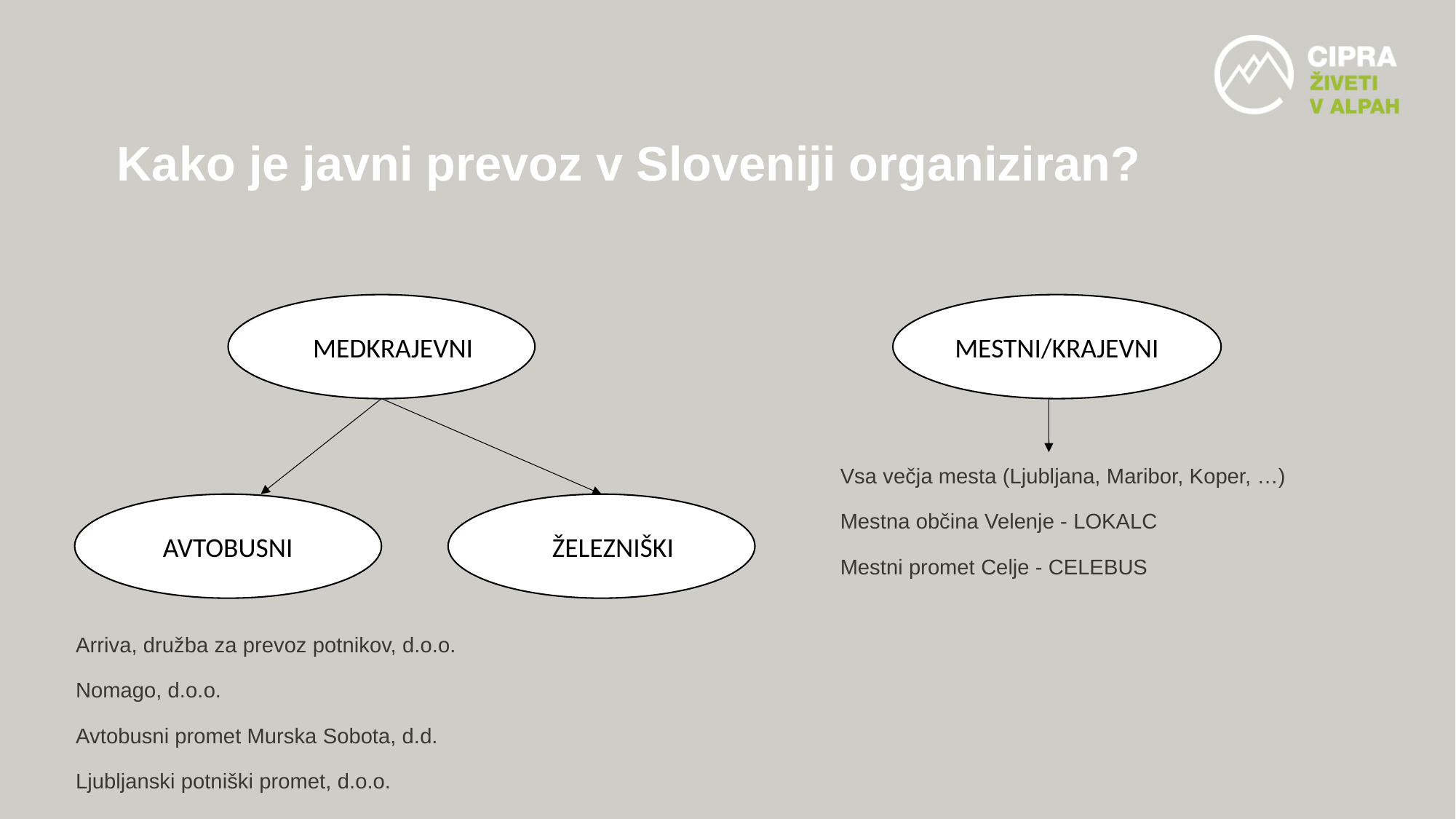

# Kako je javni prevoz v Sloveniji organiziran?
MMEDKRAJEVNI
MESTNI/KRAJEVNI
Vsa večja mesta (Ljubljana, Maribor, Koper, …)
Mestna občina Velenje - LOKALC
Mestni promet Celje - CELEBUS

AVTOBUSNI
MŽELEZNIŠKI
Arriva, družba za prevoz potnikov, d.o.o.
Nomago, d.o.o.
Avtobusni promet Murska Sobota, d.d.
Ljubljanski potniški promet, d.o.o.